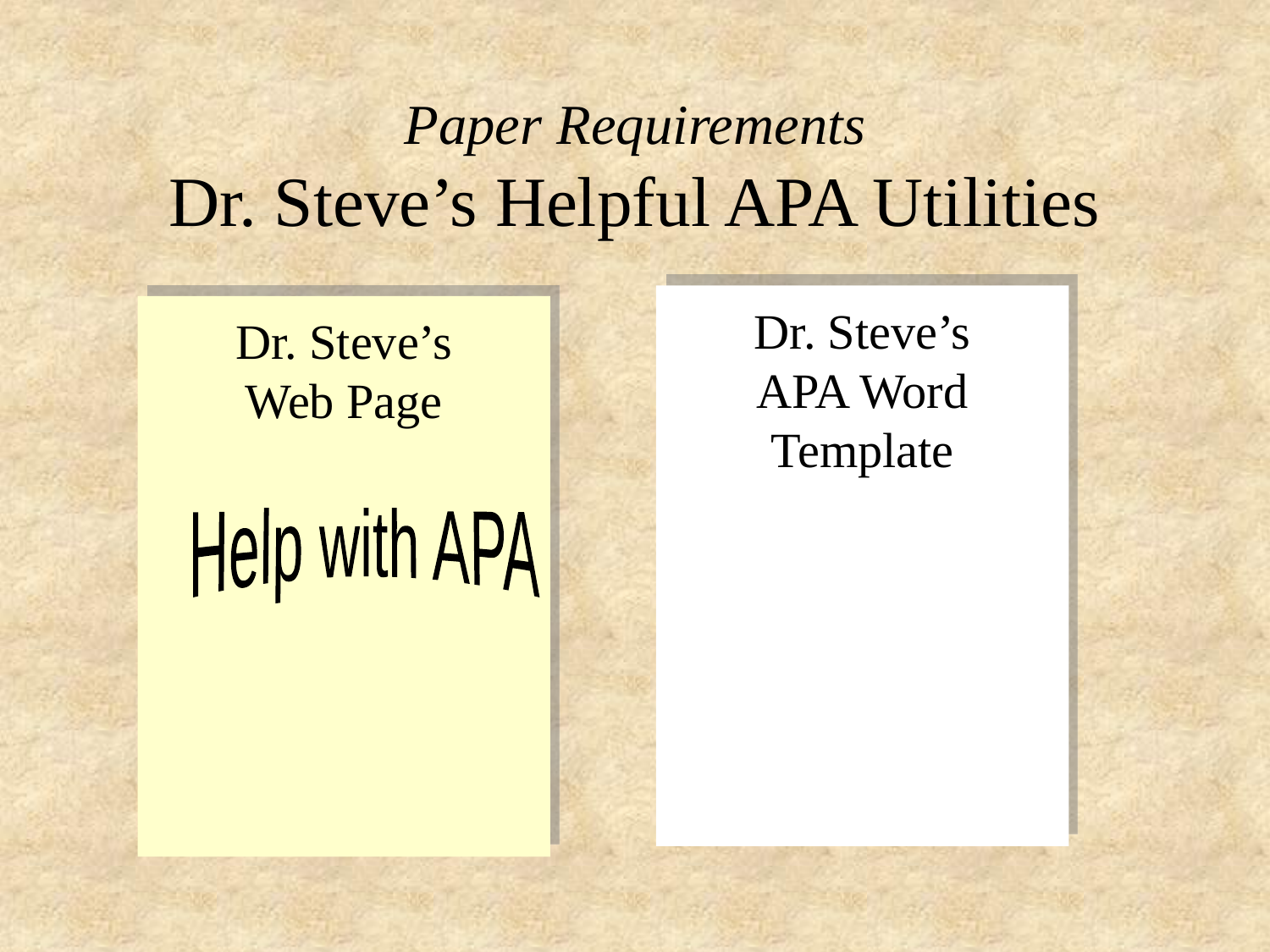

# Paper Requirements Dr. Steve’s Helpful APA Utilities
Dr. Steve’s
APA Word
Template
Dr. Steve’s
Web Page
Help with APA